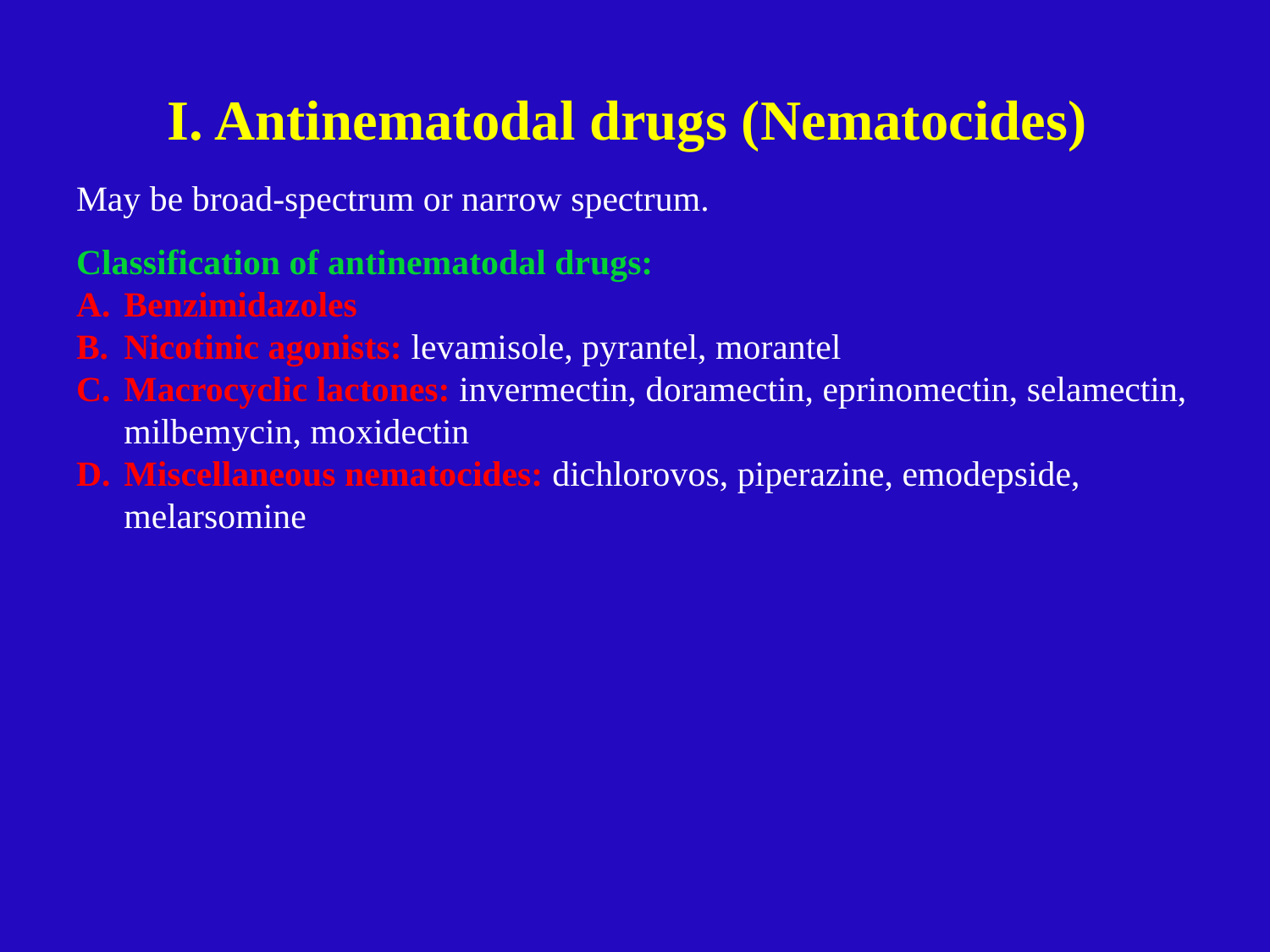

# I. Antinematodal drugs (Nematocides)
May be broad-spectrum or narrow spectrum.
Classification of antinematodal drugs:
Benzimidazoles
Nicotinic agonists: levamisole, pyrantel, morantel
Macrocyclic lactones: invermectin, doramectin, eprinomectin, selamectin, milbemycin, moxidectin
Miscellaneous nematocides: dichlorovos, piperazine, emodepside, melarsomine